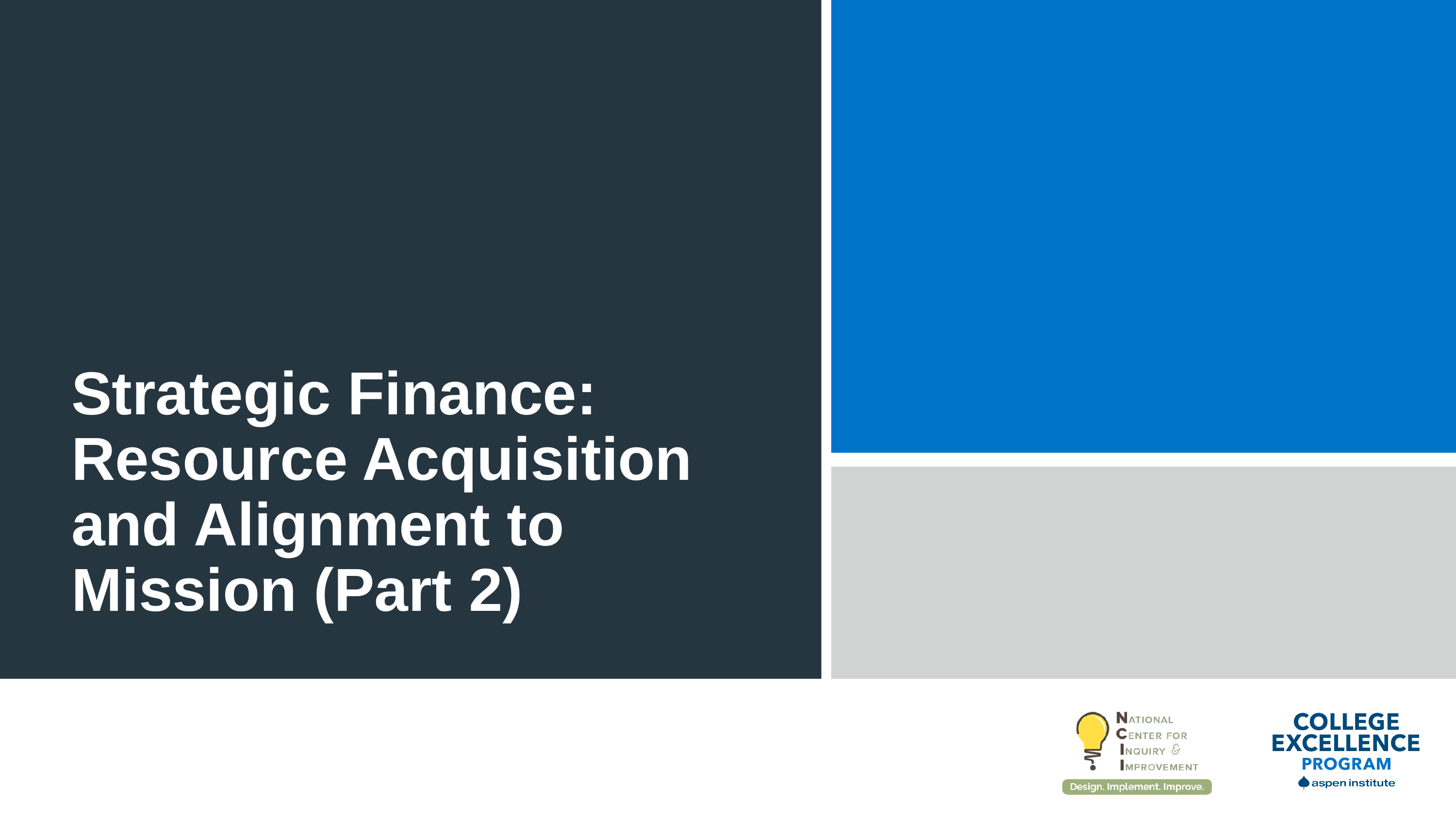

Strategic Finance: Resource Acquisition and Alignment to Mission (Part 2)